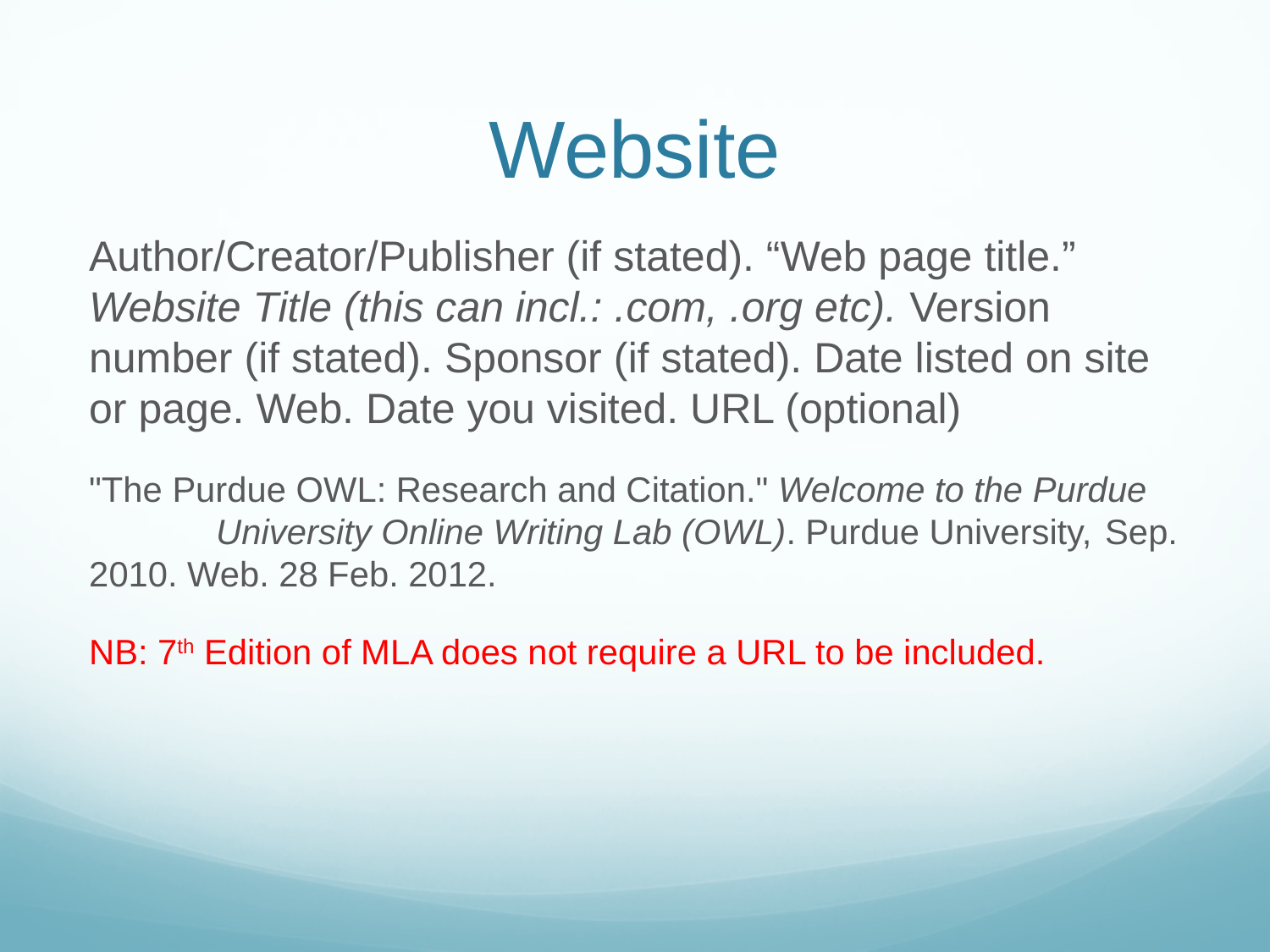

# Website
Author/Creator/Publisher (if stated). “Web page title.” Website Title (this can incl.: .com, .org etc). Version number (if stated). Sponsor (if stated). Date listed on site or page. Web. Date you visited. URL (optional)
"The Purdue OWL: Research and Citation." Welcome to the Purdue 	University Online Writing Lab (OWL). Purdue University, 	Sep. 2010. Web. 28 Feb. 2012.
NB: 7th Edition of MLA does not require a URL to be included.